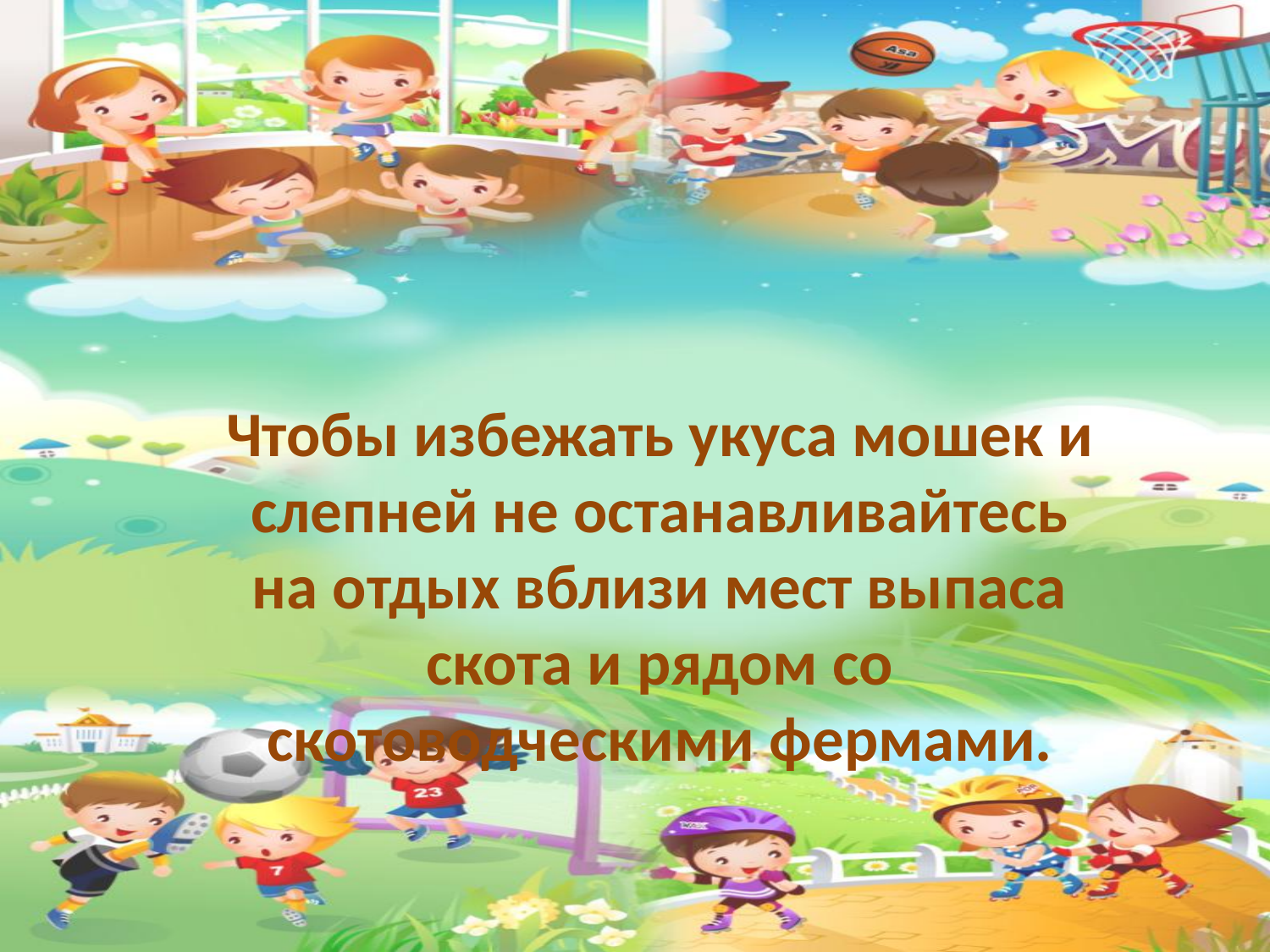

Чтобы избежать укуса мошек и слепней не останавливайтесь на отдых вблизи мест выпаса скота и рядом со скотоводческими фермами.